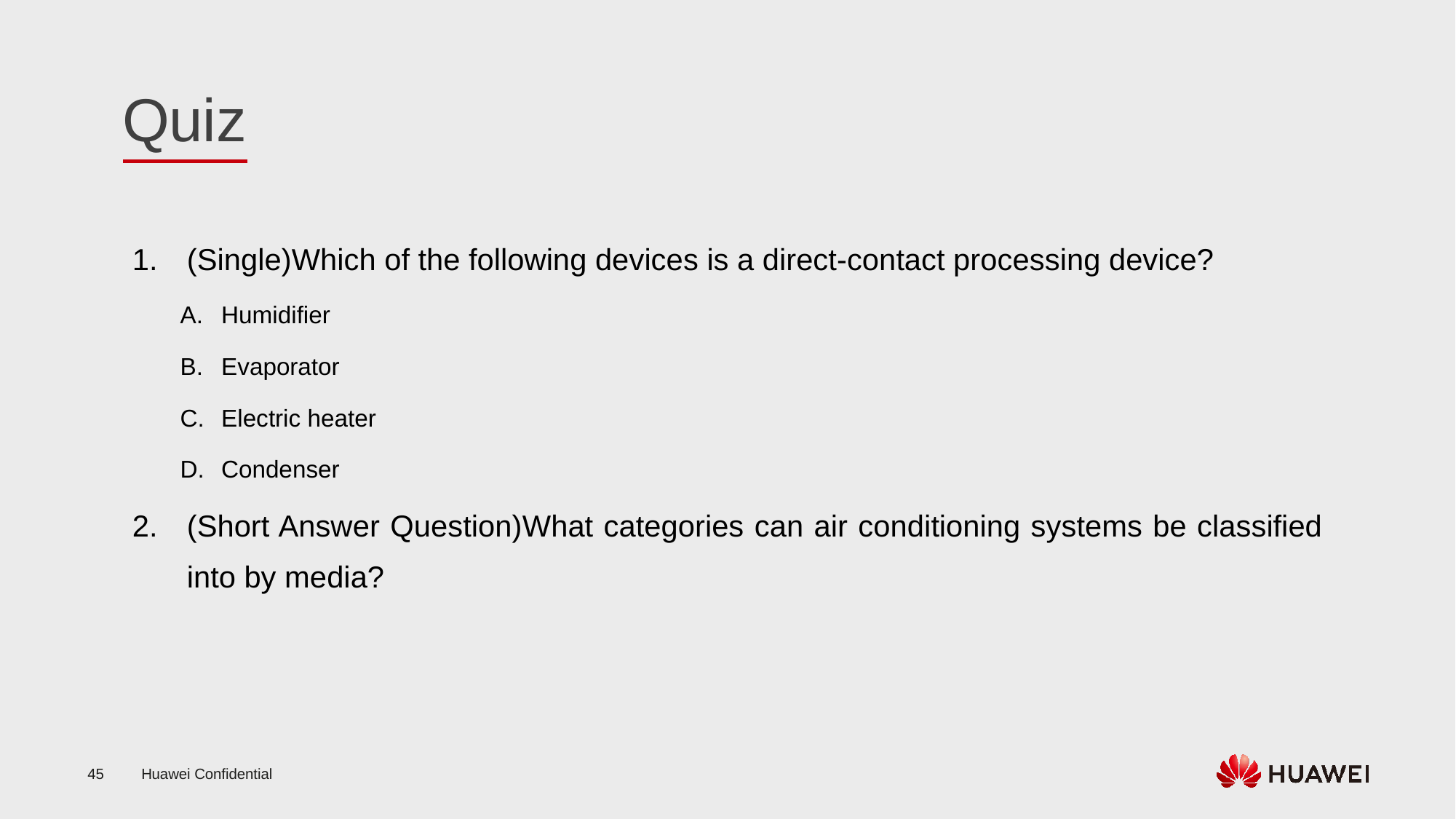

(Single)Which of the following devices is a direct-contact processing device?
Humidifier
Evaporator
Electric heater
Condenser
(Short Answer Question)What categories can air conditioning systems be classified into by media?